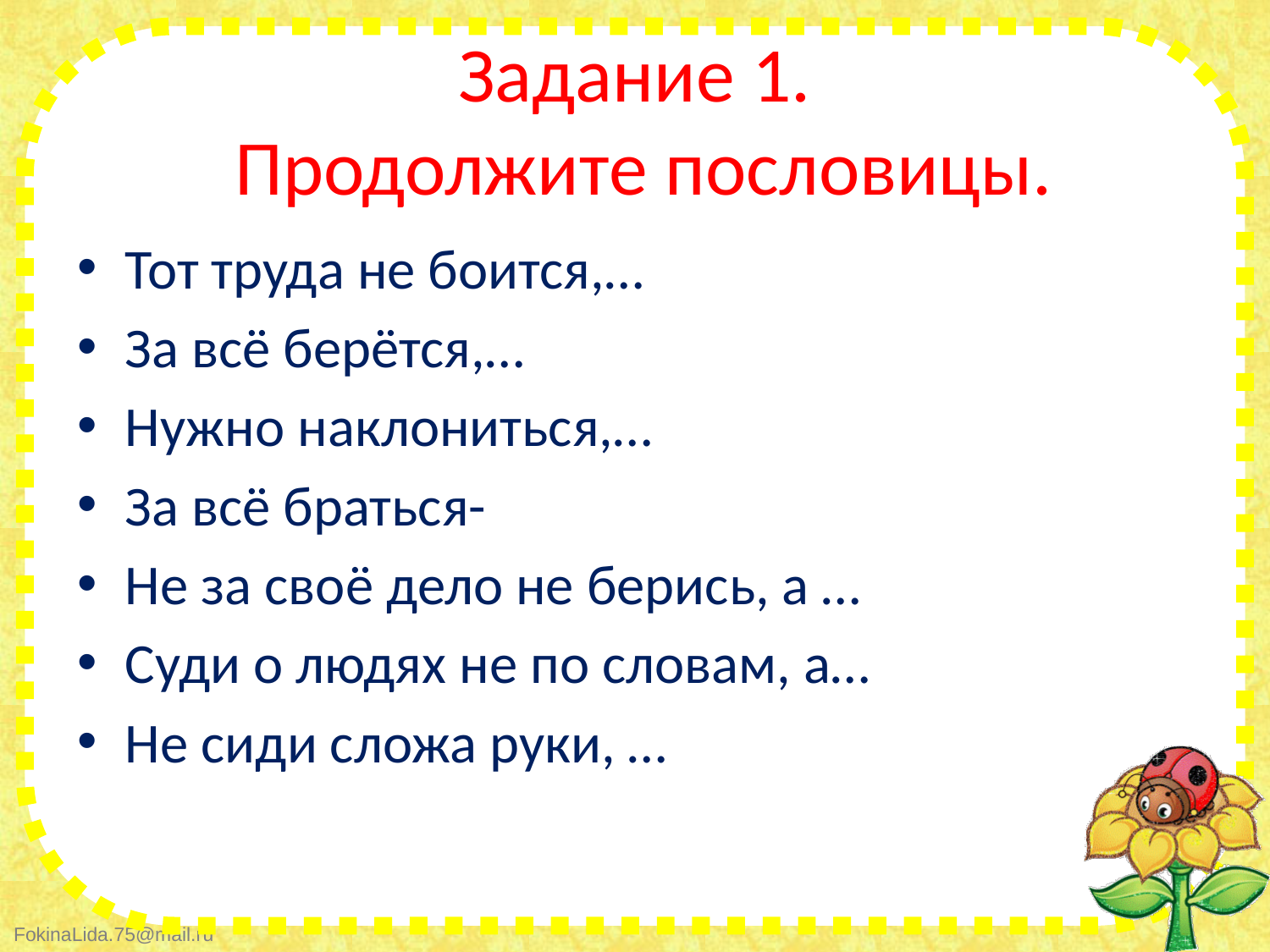

# Задание 1. Продолжите пословицы.
Тот труда не боится,…
За всё берётся,…
Нужно наклониться,…
За всё браться-
Не за своё дело не берись, а …
Суди о людях не по словам, а…
Не сиди сложа руки, …